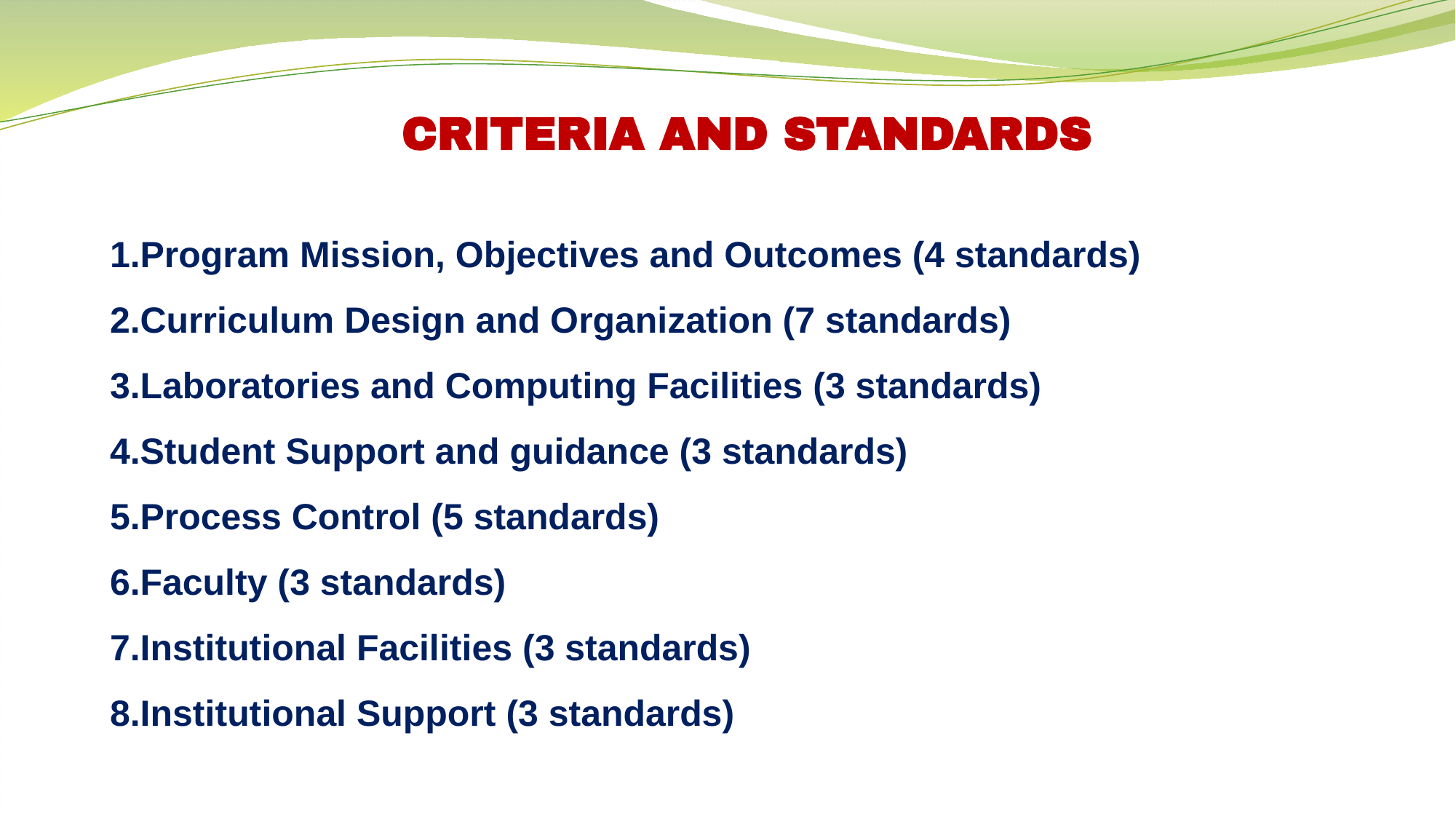

CRITERIA AND STANDARDS

1.Program Mission, Objectives and Outcomes (4 standards)
2.Curriculum Design and Organization (7 standards)
3.Laboratories and Computing Facilities (3 standards)
4.Student Support and guidance (3 standards)
5.Process Control (5 standards)
6.Faculty (3 standards)
7.Institutional Facilities (3 standards)
8.Institutional Support (3 standards)